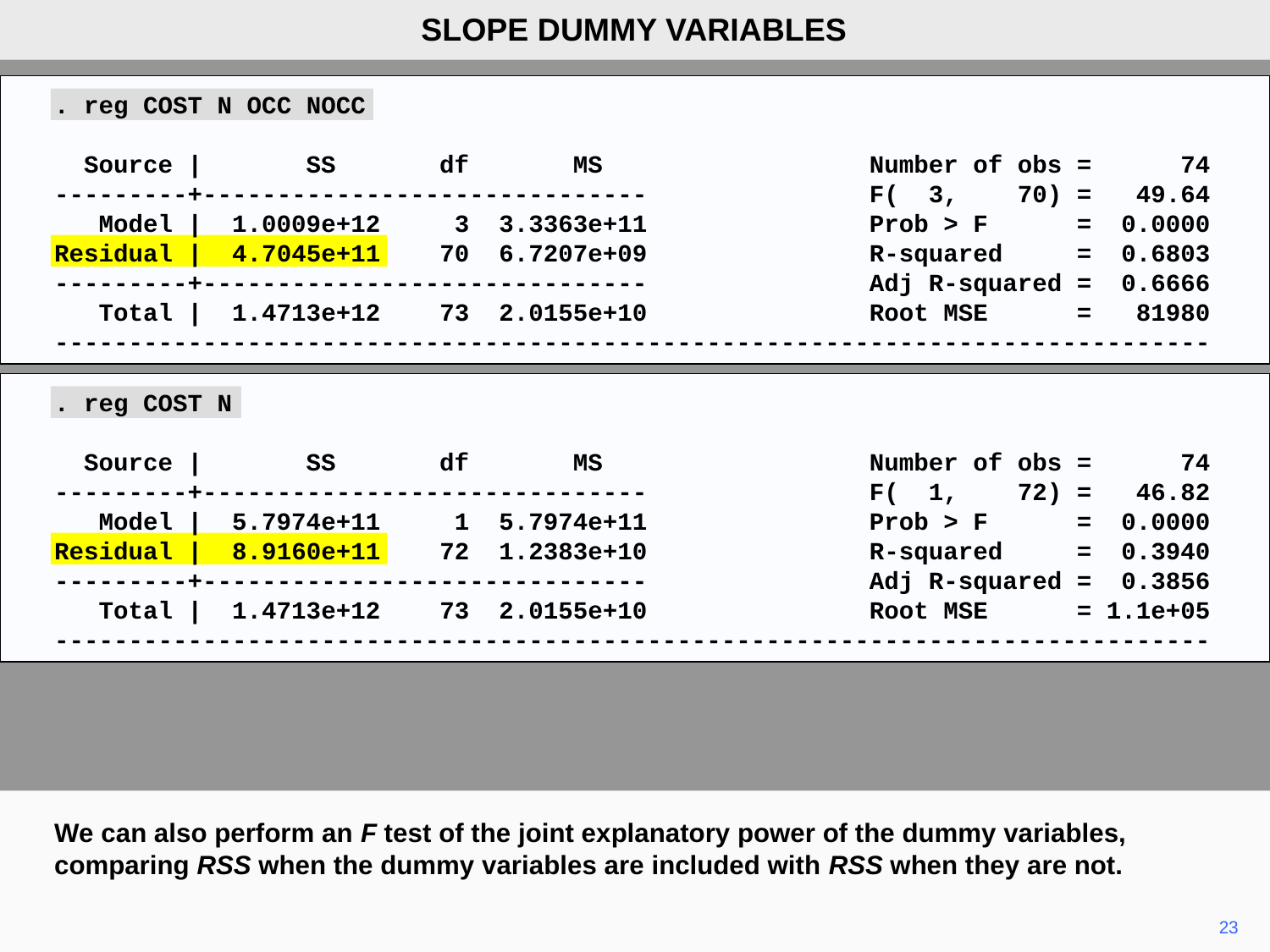

SLOPE DUMMY VARIABLES

. reg COST N OCC NOCC

  Source |       SS       df       MS                  Number of obs =      74
---------+------------------------------               F(  3,    70) =   49.64
   Model |  1.0009e+12     3  3.3363e+11               Prob > F      =  0.0000
Residual |  4.7045e+11    70  6.7207e+09               R-squared     =  0.6803
---------+------------------------------               Adj R-squared =  0.6666
   Total |  1.4713e+12    73  2.0155e+10               Root MSE      =   81980
------------------------------------------------------------------------------

. reg COST N

  Source |       SS       df       MS                  Number of obs =      74
---------+------------------------------               F(  1,    72) =   46.82
   Model |  5.7974e+11     1  5.7974e+11               Prob > F      =  0.0000
Residual |  8.9160e+11    72  1.2383e+10               R-squared     =  0.3940
---------+------------------------------               Adj R-squared =  0.3856
   Total |  1.4713e+12    73  2.0155e+10               Root MSE      = 1.1e+05
------------------------------------------------------------------------------

We can also perform an F test of the joint explanatory power of the dummy variables, comparing RSS when the dummy variables are included with RSS when they are not.
23